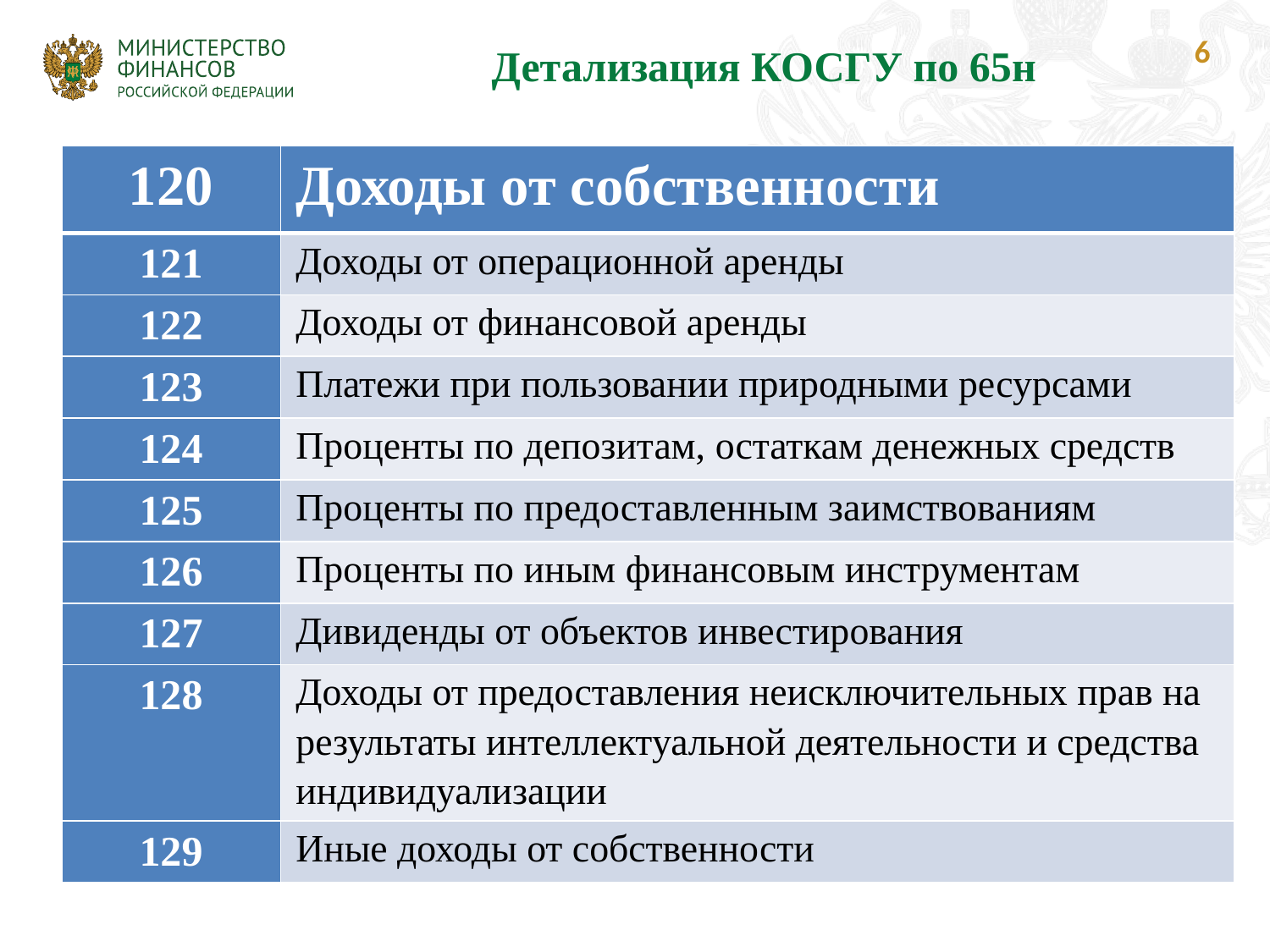

6
   Детализация КОСГУ по 65н
| 120 | Доходы от собственности |
| --- | --- |
| 121 | Доходы от операционной аренды |
| 122 | Доходы от финансовой аренды |
| 123 | Платежи при пользовании природными ресурсами |
| 124 | Проценты по депозитам, остаткам денежных средств |
| 125 | Проценты по предоставленным заимствованиям |
| 126 | Проценты по иным финансовым инструментам |
| 127 | Дивиденды от объектов инвестирования |
| 128 | Доходы от предоставления неисключительных прав на результаты интеллектуальной деятельности и средства индивидуализации |
| 129 | Иные доходы от собственности |